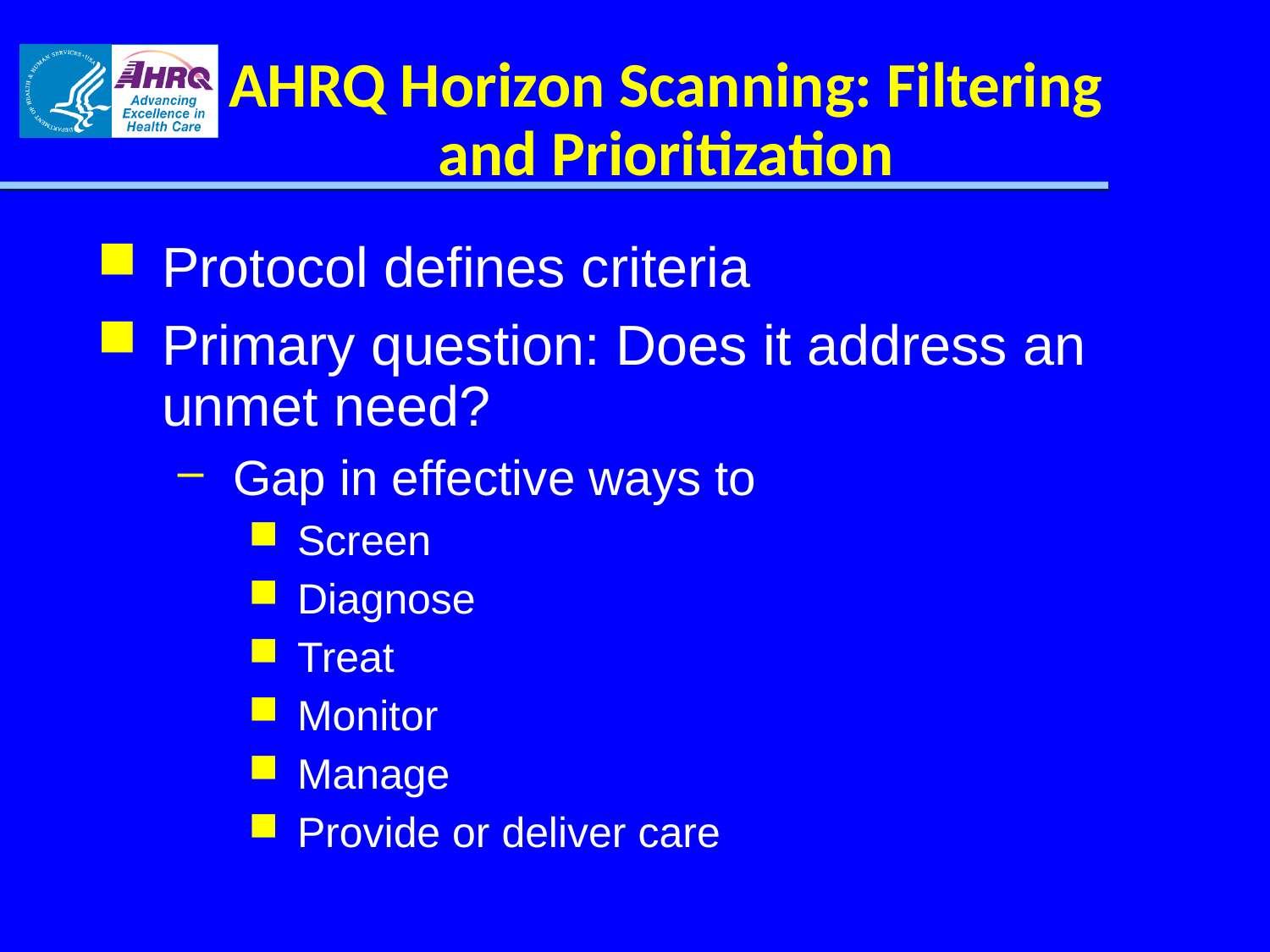

# AHRQ Horizon Scanning: Filtering and Prioritization
Protocol defines criteria
Primary question: Does it address an unmet need?
Gap in effective ways to
Screen
Diagnose
Treat
Monitor
Manage
Provide or deliver care